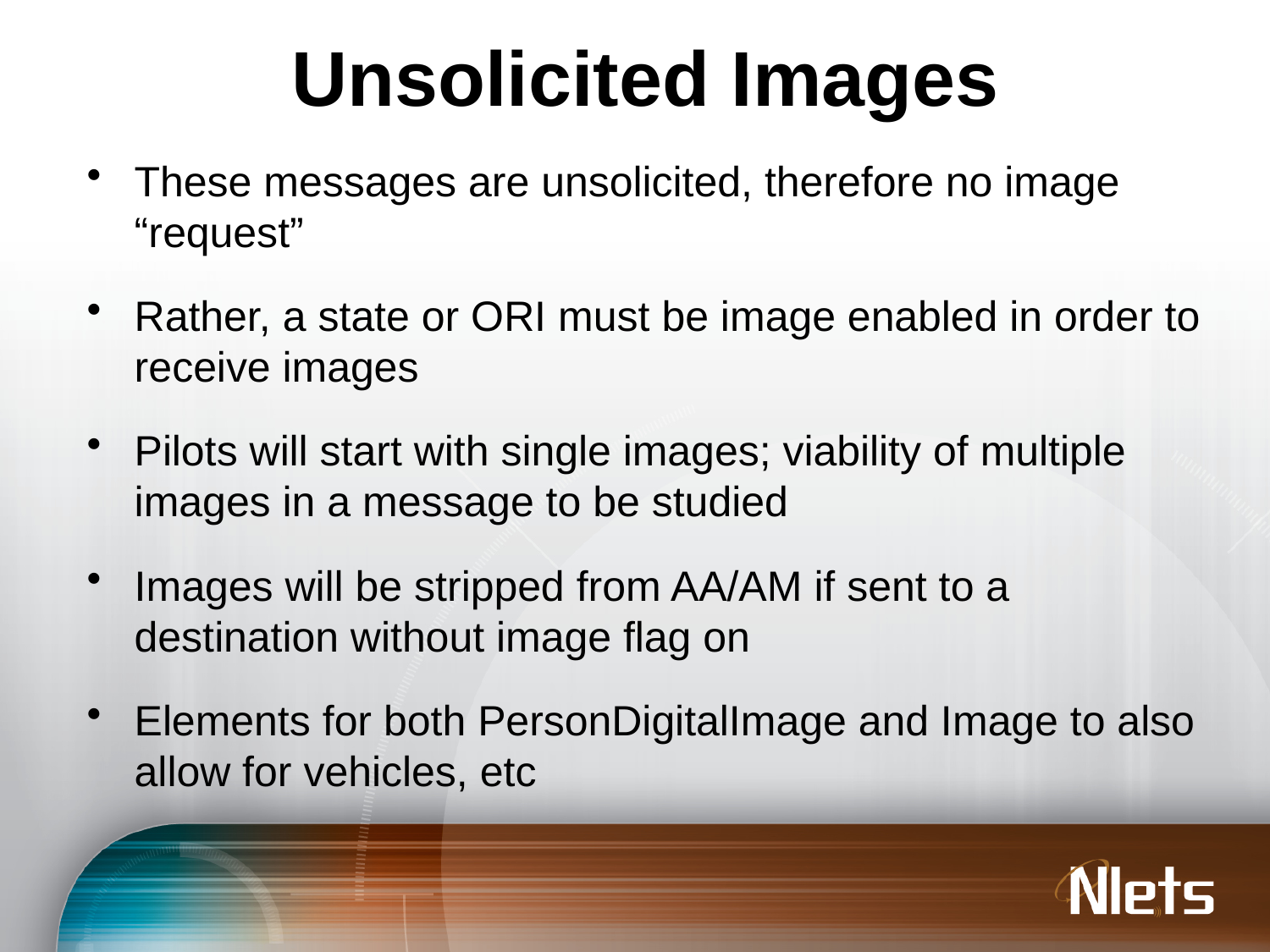

# Unsolicited Images
These messages are unsolicited, therefore no image “request”

Rather, a state or ORI must be image enabled in order to receive images

Pilots will start with single images; viability of multiple images in a message to be studied

Images will be stripped from AA/AM if sent to a destination without image flag on

Elements for both PersonDigitalImage and Image to also allow for vehicles, etc